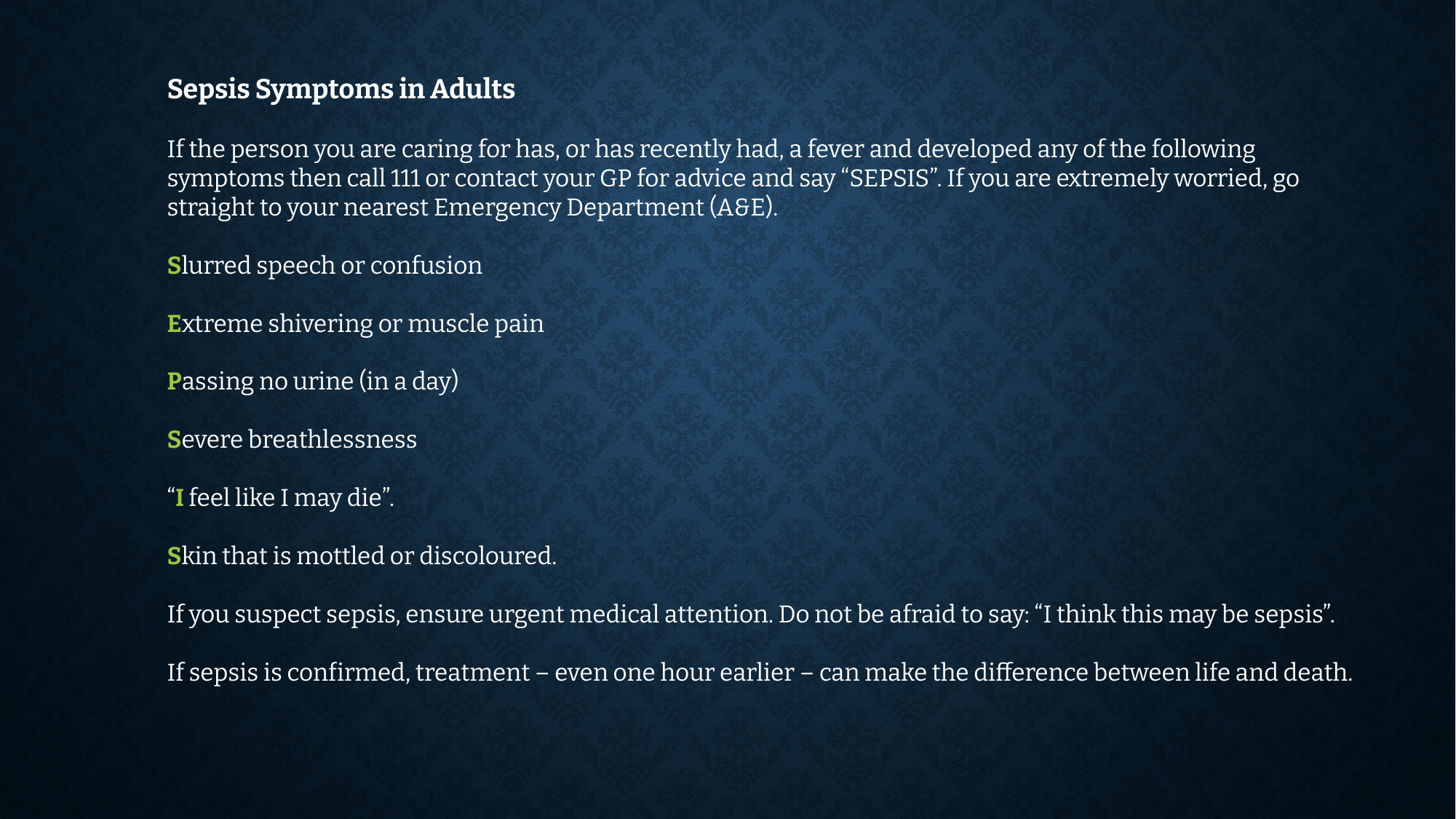

Sepsis Symptoms in Adults

If the person you are caring for has, or has recently had, a fever and developed any of the following symptoms then call 111 or contact your GP for advice and say “SEPSIS”. If you are extremely worried, go straight to your nearest Emergency Department (A&E).

Slurred speech or confusion

Extreme shivering or muscle pain

Passing no urine (in a day)

Severe breathlessness

“I feel like I may die”.

Skin that is mottled or discoloured.

If you suspect sepsis, ensure urgent medical attention. Do not be afraid to say: “I think this may be sepsis”.

If sepsis is confirmed, treatment – even one hour earlier – can make the difference between life and death.